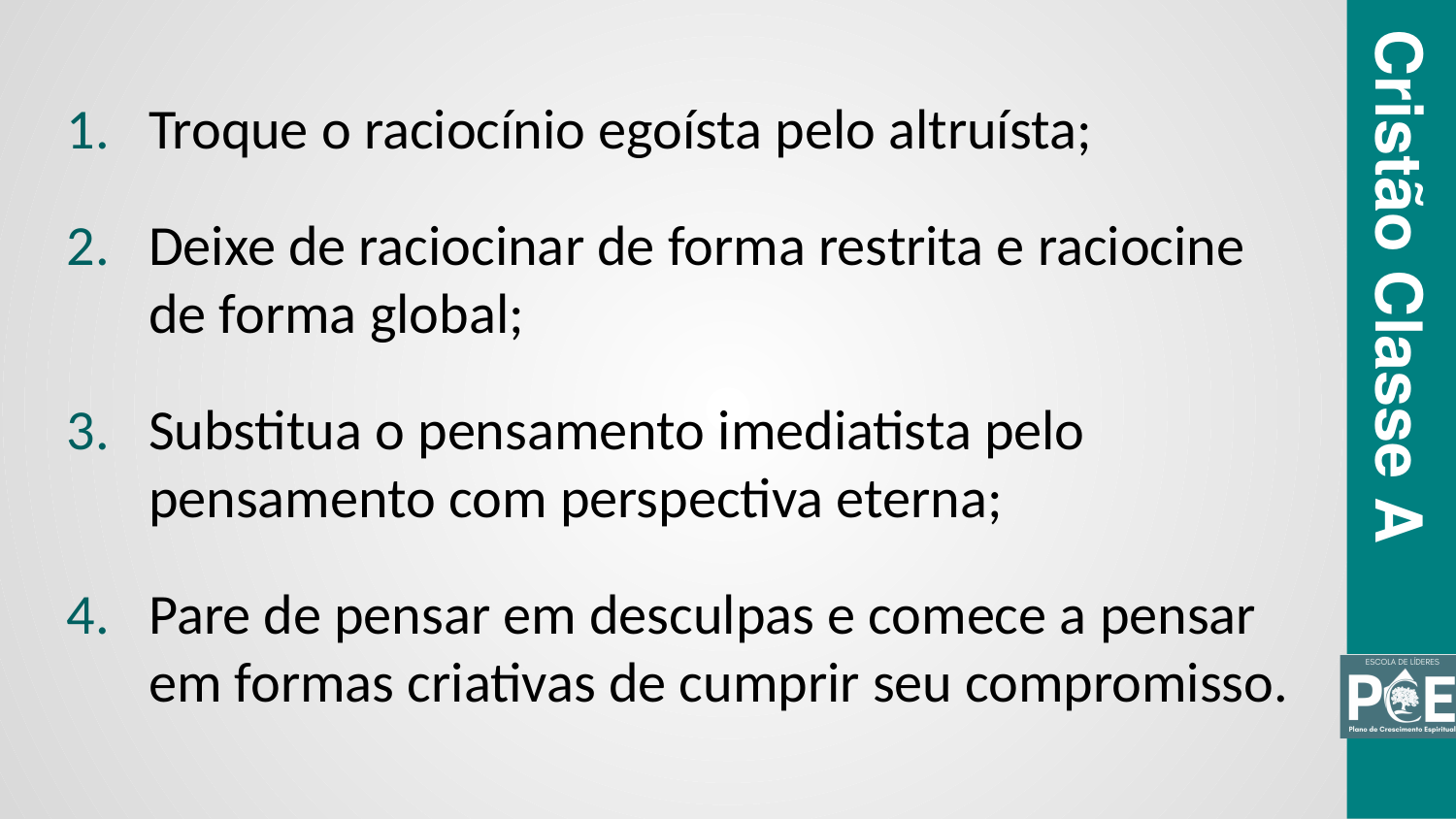

Troque o raciocínio egoísta pelo altruísta;
Deixe de raciocinar de forma restrita e raciocine de forma global;
Substitua o pensamento imediatista pelo pensamento com perspectiva eterna;
Pare de pensar em desculpas e comece a pensar em formas criativas de cumprir seu compromisso.
Cristão Classe A